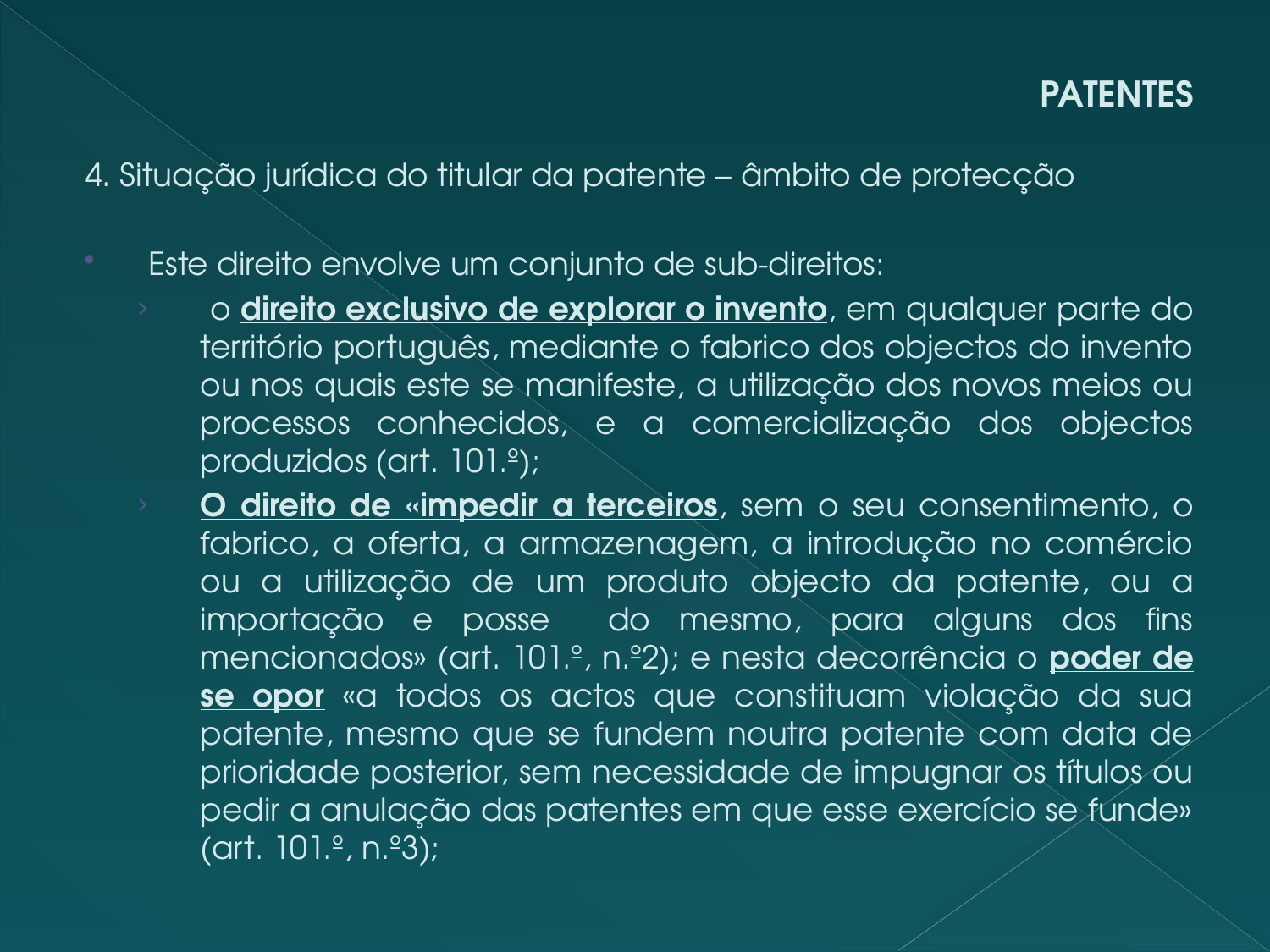

# PATENTES
4. Situação jurídica do titular da patente – âmbito de protecção

Este direito envolve um conjunto de sub-direitos:
 o direito exclusivo de explorar o invento, em qualquer parte do território português, mediante o fabrico dos objectos do invento ou nos quais este se manifeste, a utilização dos novos meios ou processos conhecidos, e a comercialização dos objectos produzidos (art. 101.º);
O direito de «impedir a terceiros, sem o seu consentimento, o fabrico, a oferta, a armazenagem, a introdução no comércio ou a utilização de um produto objecto da patente, ou a importação e posse  do mesmo, para alguns dos fins mencionados» (art. 101.º, n.º2); e nesta decorrência o poder de se opor «a todos os actos que constituam violação da sua patente, mesmo que se fundem noutra patente com data de prioridade posterior, sem necessidade de impugnar os títulos ou pedir a anulação das patentes em que esse exercício se funde» (art. 101.º, n.º3);